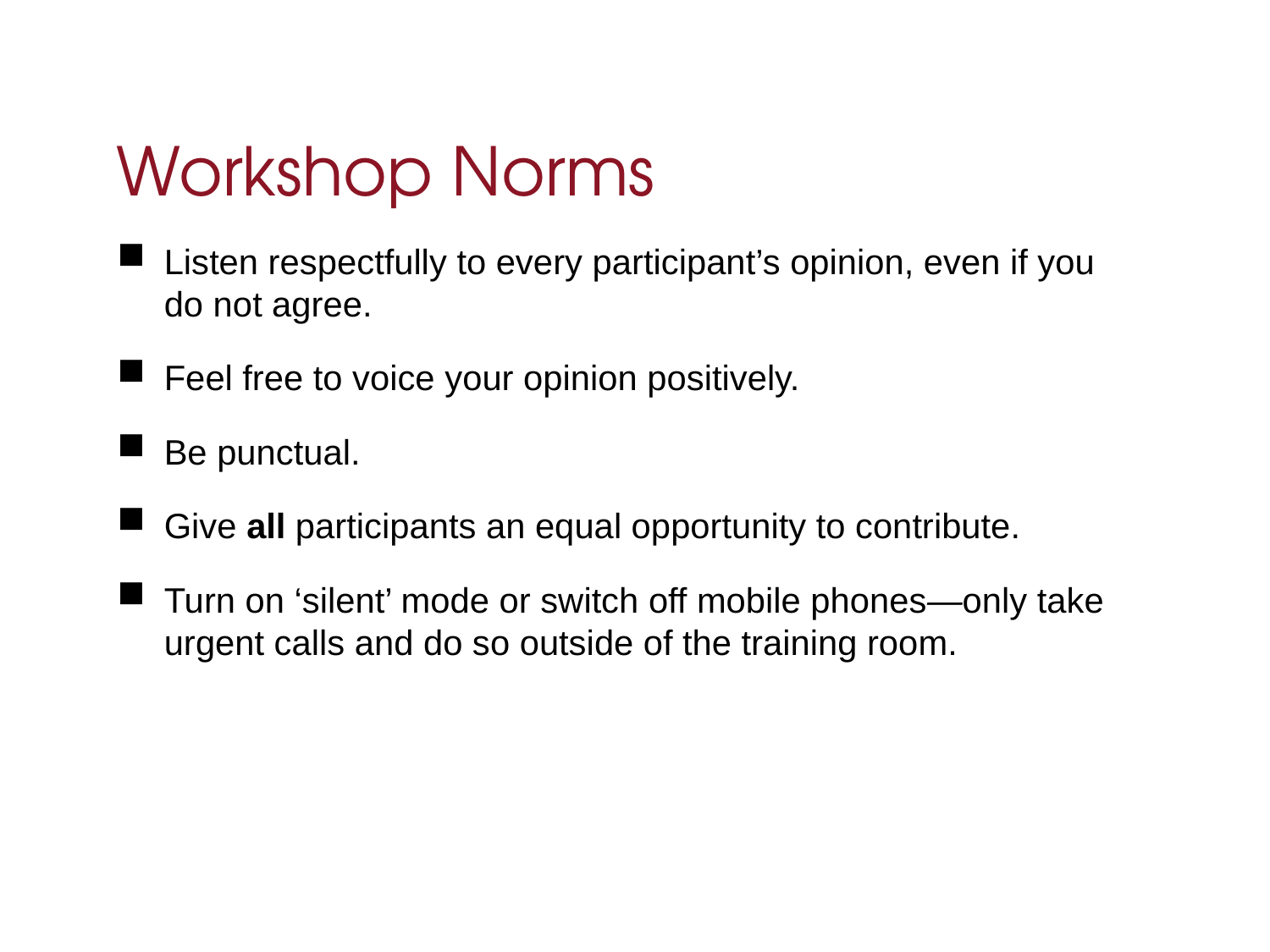

# Workshop Norms
Listen respectfully to every participant’s opinion, even if you do not agree.
Feel free to voice your opinion positively.
Be punctual.
Give all participants an equal opportunity to contribute.
Turn on ‘silent’ mode or switch off mobile phones—only take urgent calls and do so outside of the training room.